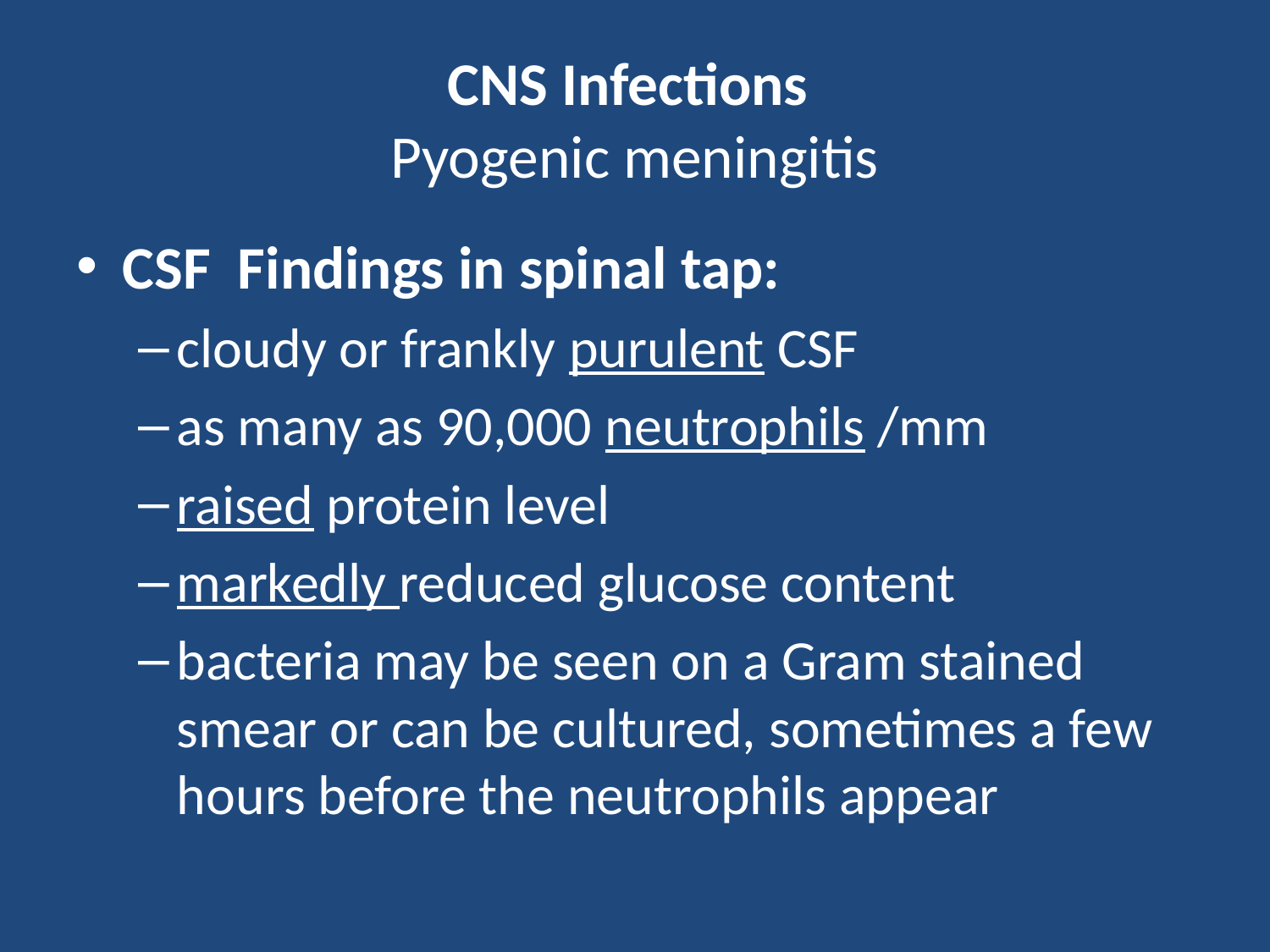

# CNS Infections Pyogenic meningitis
CSF  Findings in spinal tap:
cloudy or frankly purulent CSF
as many as 90,000 neutrophils /mm
raised protein level
markedly reduced glucose content
bacteria may be seen on a Gram stained smear or can be cultured, sometimes a few hours before the neutrophils appear